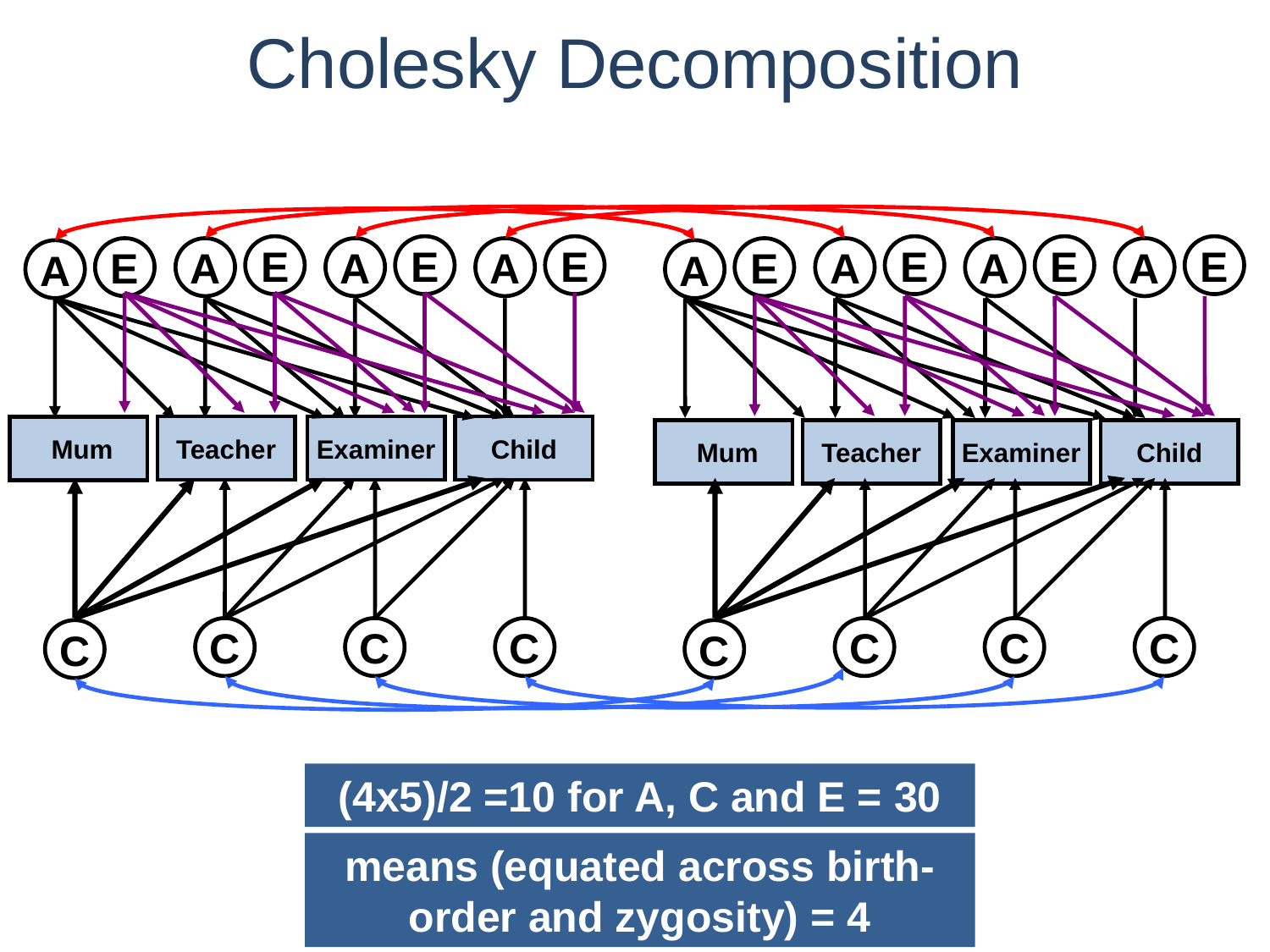

Cholesky Decomposition
E
E
E
E
E
E
E
A
A
A
E
A
A
A
A
A

Teacher
Examiner
Child
 Mum
Teacher
Examiner
Child
 Mum

C
C
C
C
C
C
C
C
(4x5)/2 =10 for A, C and E = 30
means (equated across birth-order and zygosity) = 4